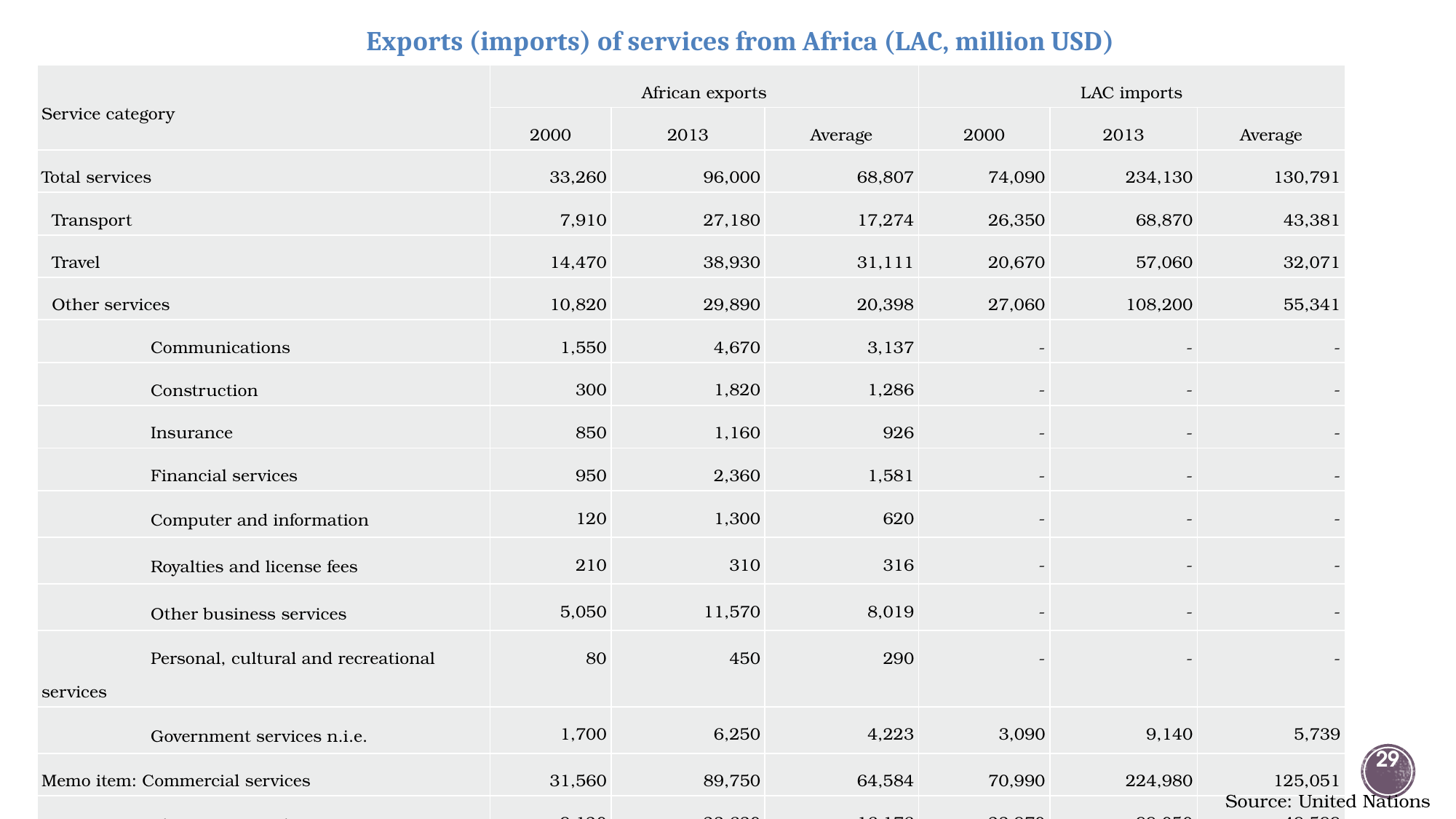

Exports (imports) of services from Africa (LAC, million USD)
| Service category | African exports |  |  | LAC imports |  |  |
| --- | --- | --- | --- | --- | --- | --- |
|  | 2000 | 2013 | Average | 2000 | 2013 | Average |
| Total services | 33,260 | 96,000 | 68,807 | 74,090 | 234,130 | 130,791 |
| Transport | 7,910 | 27,180 | 17,274 | 26,350 | 68,870 | 43,381 |
| Travel | 14,470 | 38,930 | 31,111 | 20,670 | 57,060 | 32,071 |
| Other services | 10,820 | 29,890 | 20,398 | 27,060 | 108,200 | 55,341 |
| Communications | 1,550 | 4,670 | 3,137 | - | - | - |
| Construction | 300 | 1,820 | 1,286 | - | - | - |
| Insurance | 850 | 1,160 | 926 | - | - | - |
| Financial services | 950 | 2,360 | 1,581 | - | - | - |
| Computer and information | 120 | 1,300 | 620 | - | - | - |
| Royalties and license fees | 210 | 310 | 316 | - | - | - |
| Other business services | 5,050 | 11,570 | 8,019 | - | - | - |
| Personal, cultural and recreational services | 80 | 450 | 290 | - | - | - |
| Government services n.i.e. | 1,700 | 6,250 | 4,223 | 3,090 | 9,140 | 5,739 |
| Memo item: Commercial services | 31,560 | 89,750 | 64,584 | 70,990 | 224,980 | 125,051 |
| Memo item: Other commercial services | 9,120 | 23,630 | 16,176 | 23,970 | 99,050 | 49,599 |
29
Source: United Nations